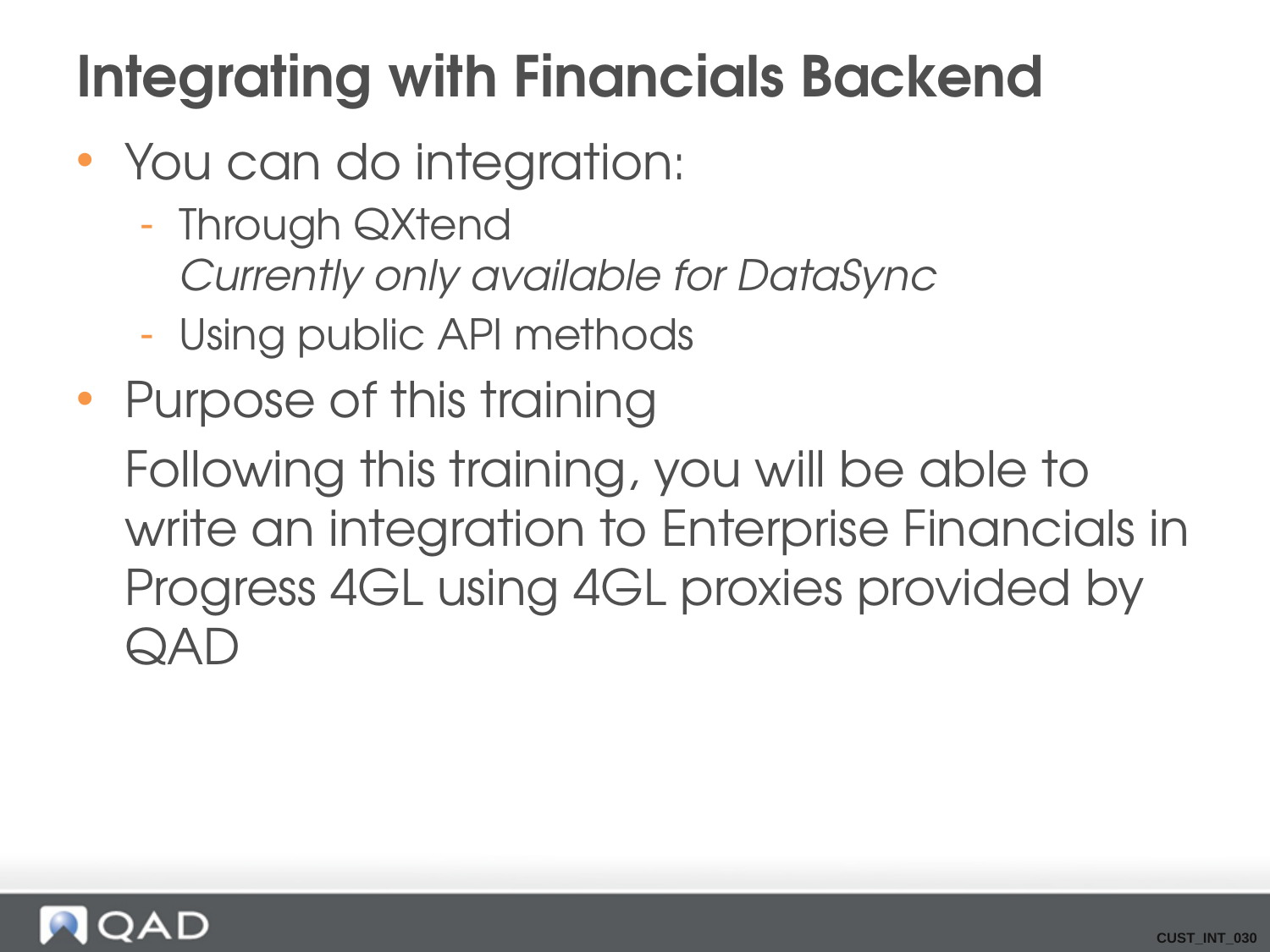

# Integrating with Financials Backend
You can do integration:
Through QXtend
Currently only available for DataSync
Using public API methods
Purpose of this training
Following this training, you will be able to write an integration to Enterprise Financials in Progress 4GL using 4GL proxies provided by QAD
CUST_INT_030